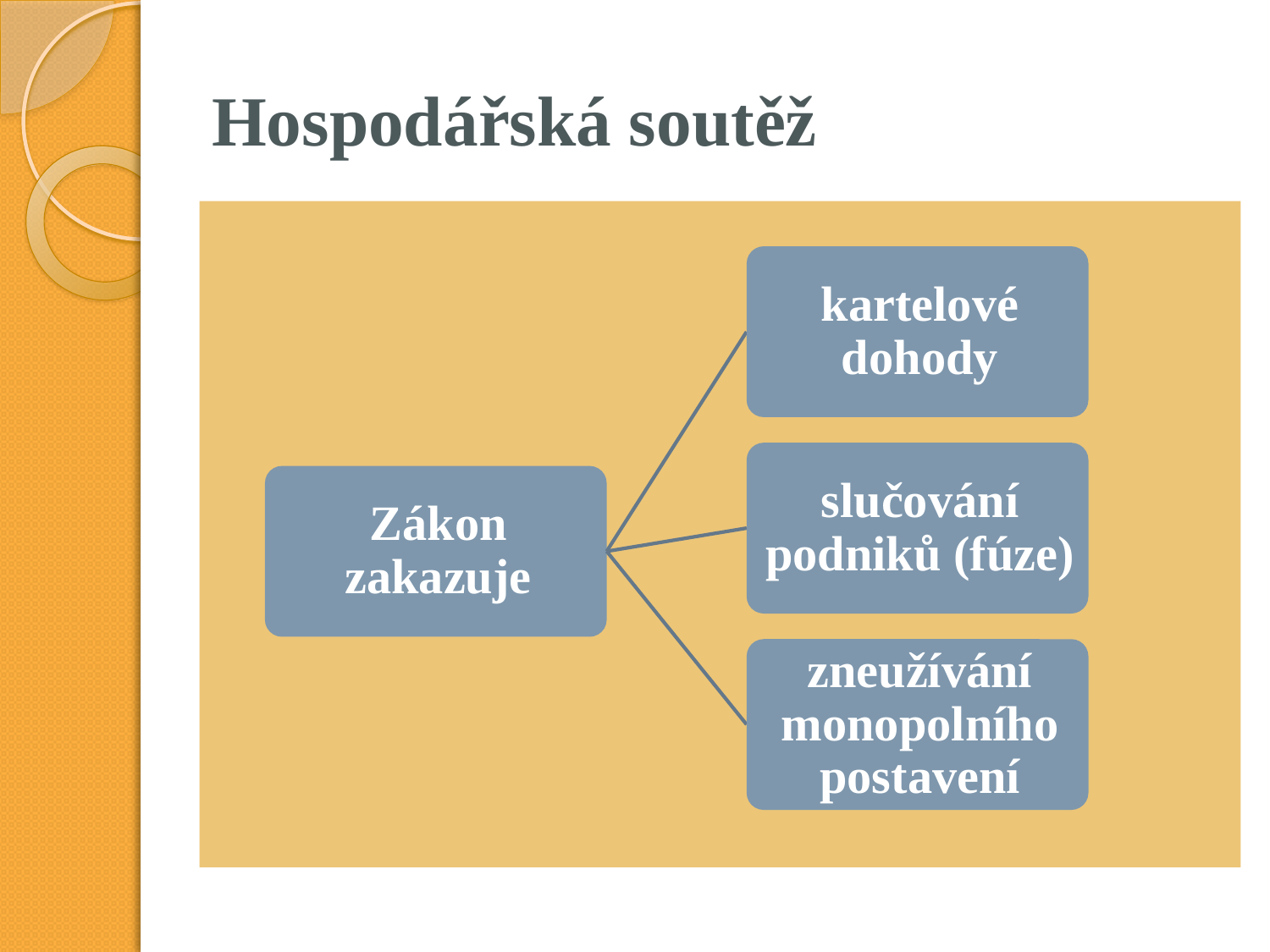

# Hospodářská soutěž

Zákon zakazuje

kartelové dohody

slučování podniků (fúze)

zneužívání monopolního postavení